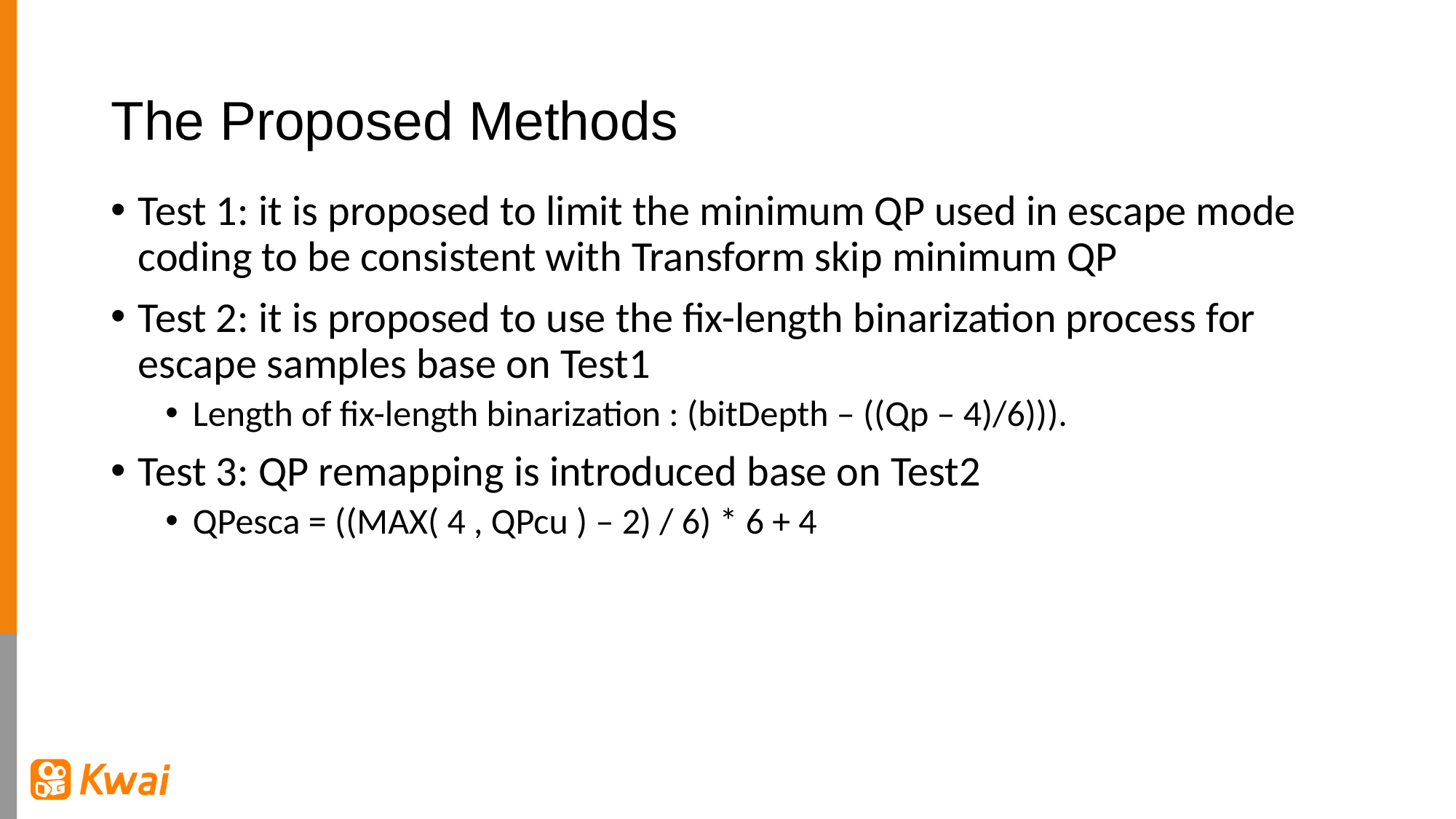

# The Proposed Methods
Test 1: it is proposed to limit the minimum QP used in escape mode coding to be consistent with Transform skip minimum QP
Test 2: it is proposed to use the fix-length binarization process for escape samples base on Test1
Length of fix-length binarization : (bitDepth – ((Qp – 4)/6))).
Test 3: QP remapping is introduced base on Test2
QPesca = ((MAX( 4 , QPcu ) – 2) / 6) * 6 + 4